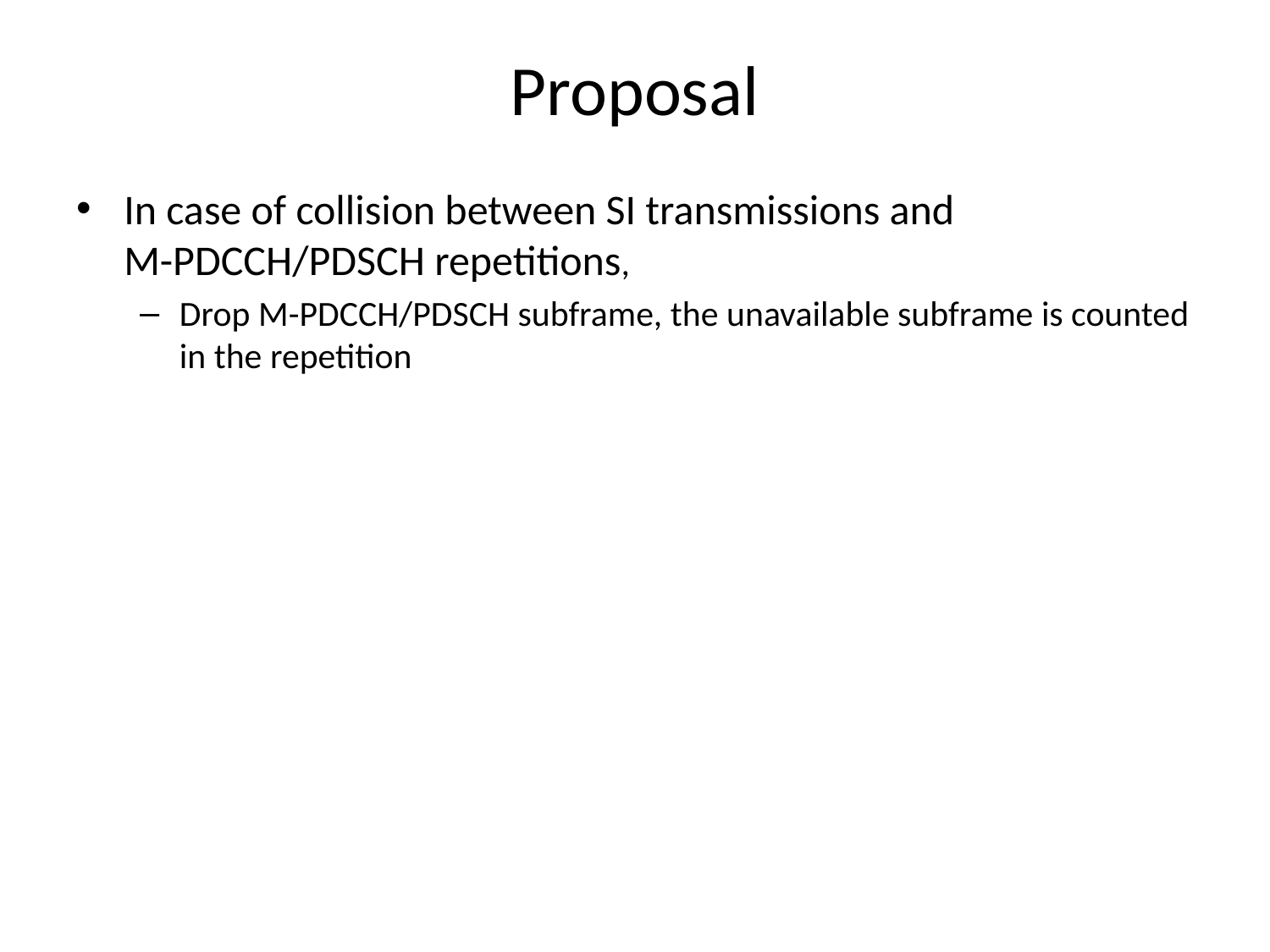

# Proposal
In case of collision between SI transmissions and M-PDCCH/PDSCH repetitions,
Drop M-PDCCH/PDSCH subframe, the unavailable subframe is counted in the repetition